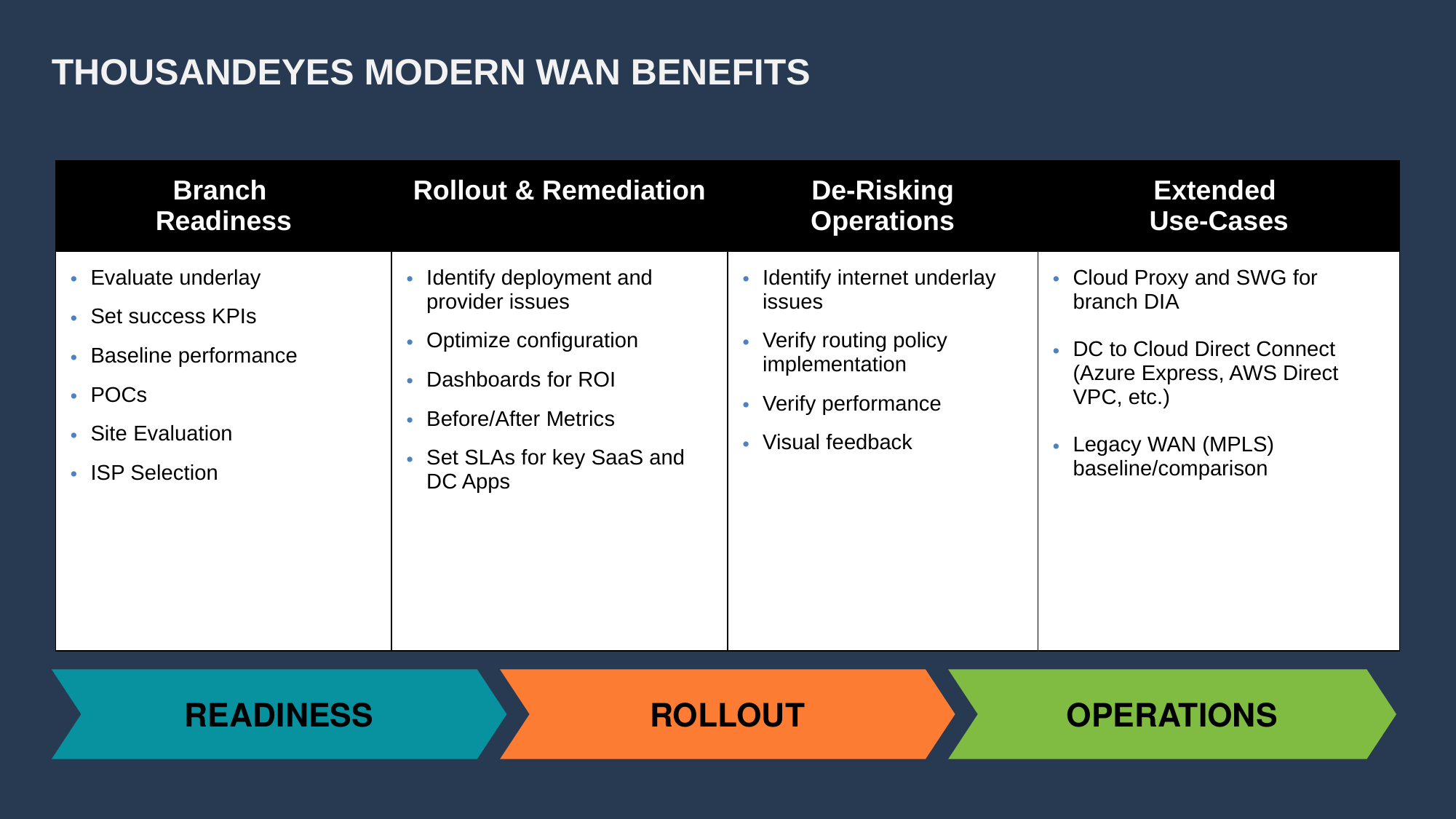

# ThousandEyes Modern WAN Benefits
| Branch Readiness | Rollout & Remediation | De-Risking Operations | Extended Use-Cases |
| --- | --- | --- | --- |
| Evaluate underlay Set success KPIs Baseline performance POCs Site Evaluation ISP Selection | Identify deployment and provider issues Optimize configuration Dashboards for ROI Before/After Metrics Set SLAs for key SaaS and DC Apps | Identify internet underlay issues Verify routing policy implementation Verify performance Visual feedback | Cloud Proxy and SWG for branch DIA DC to Cloud Direct Connect (Azure Express, AWS Direct VPC, etc.) Legacy WAN (MPLS) baseline/comparison |
OPERATIONS
READINESS
ROLLOUT